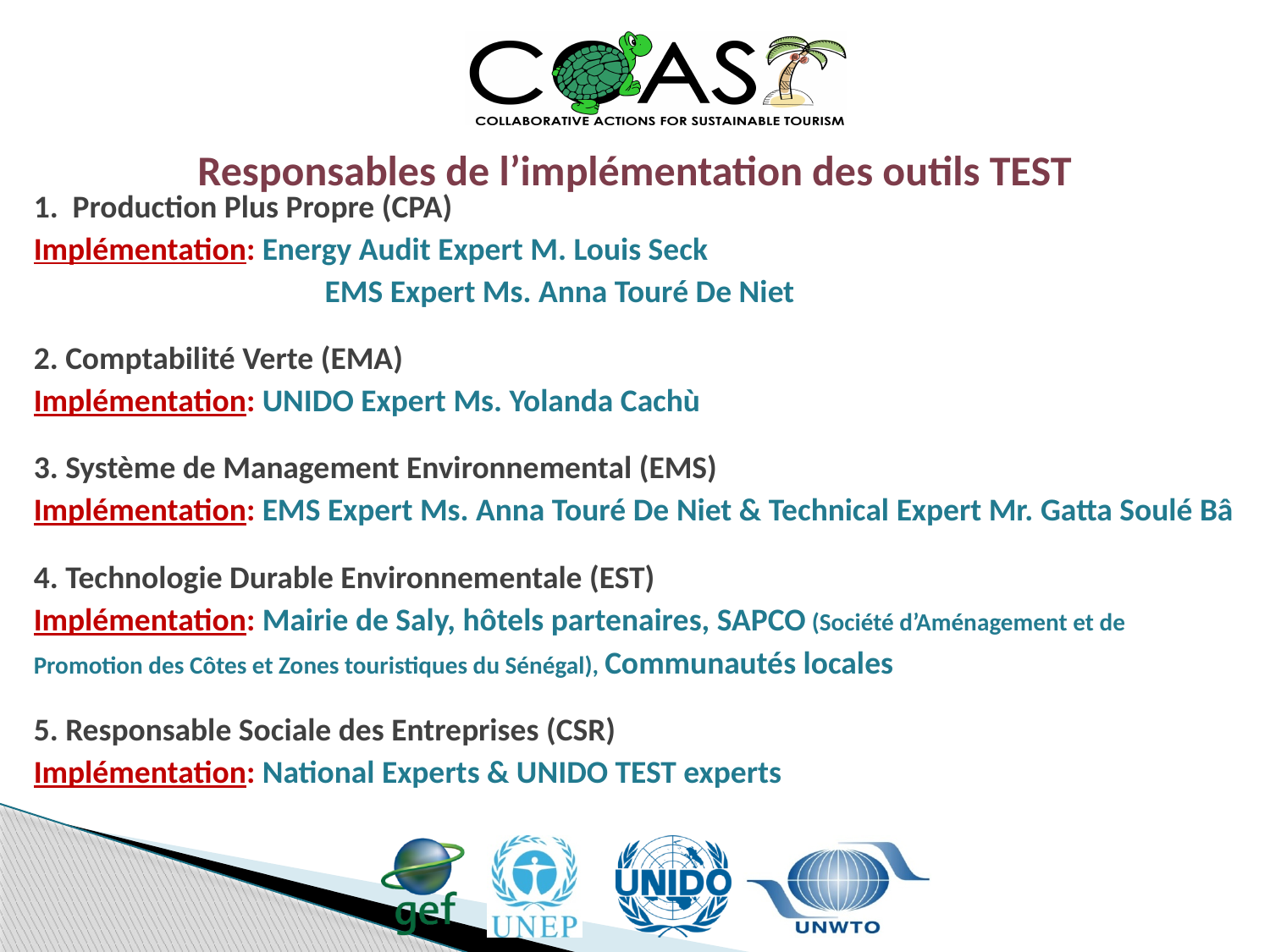

Responsables de l’implémentation des outils TEST

1.  Production Plus Propre (CPA)
Implémentation: Energy Audit Expert M. Louis Seck
		              EMS Expert Ms. Anna Touré De Niet

2. Comptabilité Verte (EMA)
Implémentation: UNIDO Expert Ms. Yolanda Cachù

3. Système de Management Environnemental (EMS)
Implémentation: EMS Expert Ms. Anna Touré De Niet & Technical Expert Mr. Gatta Soulé Bâ

4. Technologie Durable Environnementale (EST)
Implémentation: Mairie de Saly, hôtels partenaires, SAPCO (Société d’Aménagement et de
Promotion des Côtes et Zones touristiques du Sénégal), Communautés locales

5. Responsable Sociale des Entreprises (CSR)
Implémentation: National Experts & UNIDO TEST experts